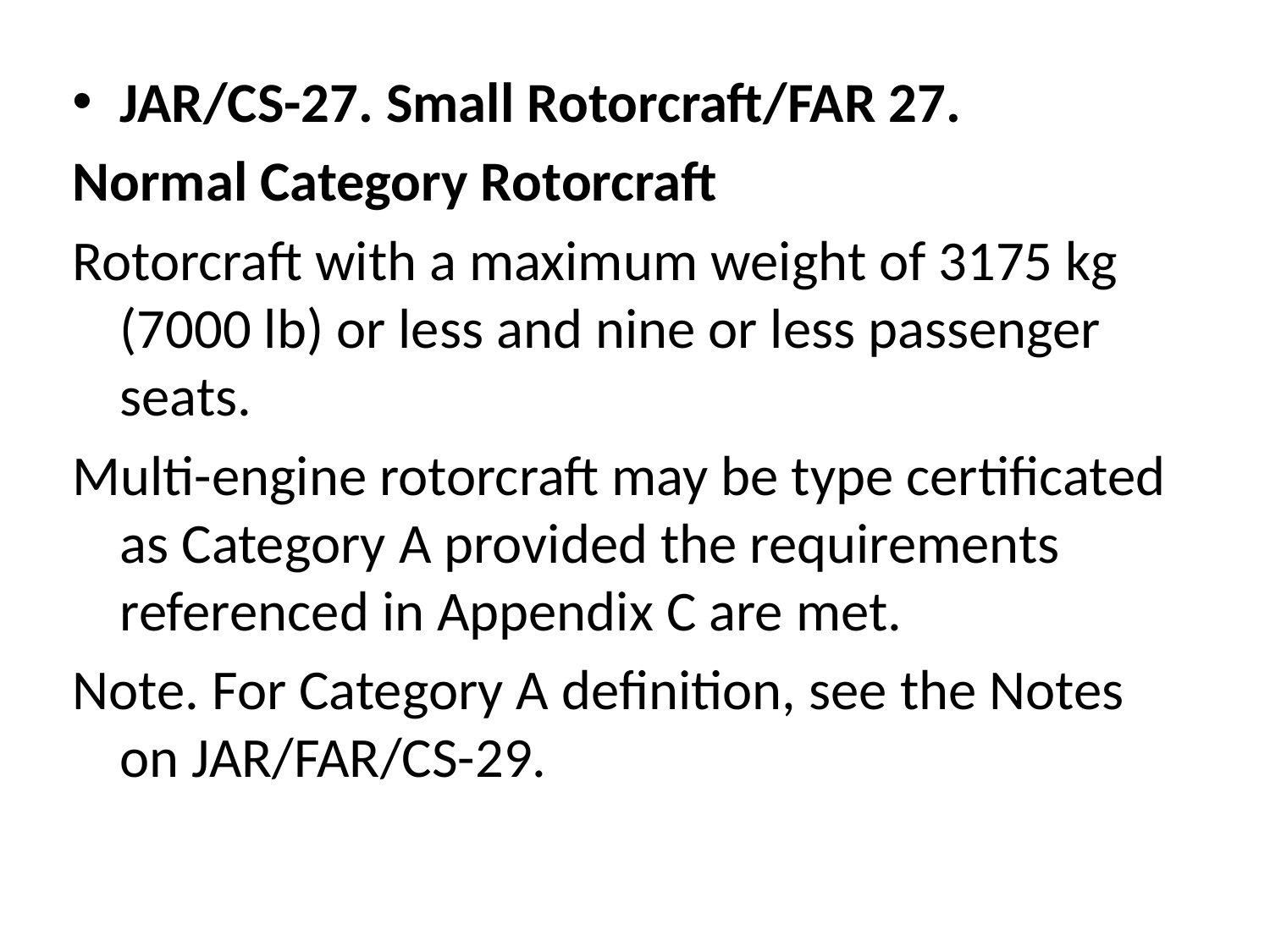

JAR/CS-27. Small Rotorcraft/FAR 27.
Normal Category Rotorcraft
Rotorcraft with a maximum weight of 3175 kg (7000 lb) or less and nine or less passenger seats.
Multi-engine rotorcraft may be type certificated as Category A provided the requirements referenced in Appendix C are met.
Note. For Category A definition, see the Notes on JAR/FAR/CS-29.